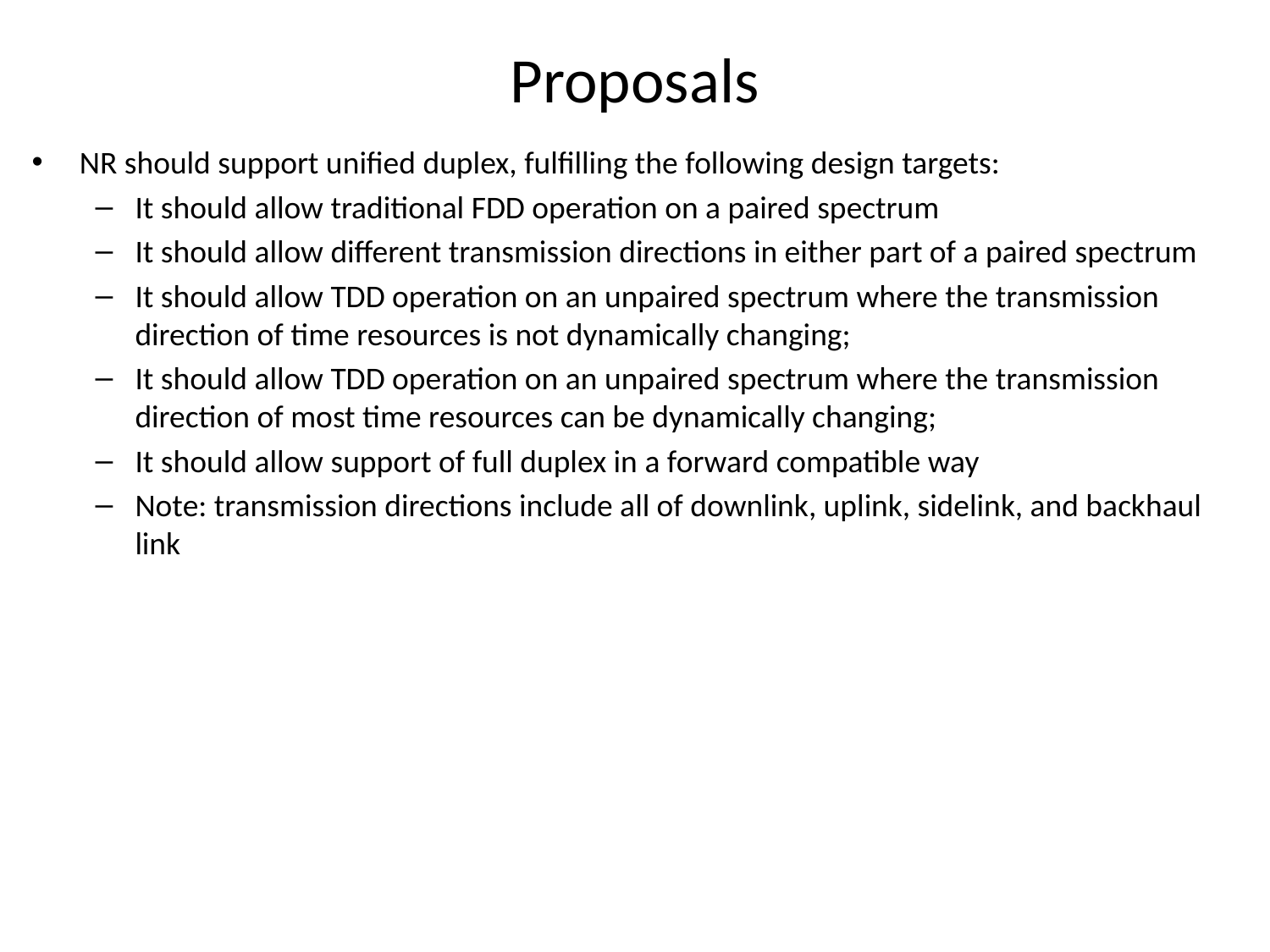

# Proposals
NR should support unified duplex, fulfilling the following design targets:
It should allow traditional FDD operation on a paired spectrum
It should allow different transmission directions in either part of a paired spectrum
It should allow TDD operation on an unpaired spectrum where the transmission direction of time resources is not dynamically changing;
It should allow TDD operation on an unpaired spectrum where the transmission direction of most time resources can be dynamically changing;
It should allow support of full duplex in a forward compatible way
Note: transmission directions include all of downlink, uplink, sidelink, and backhaul link